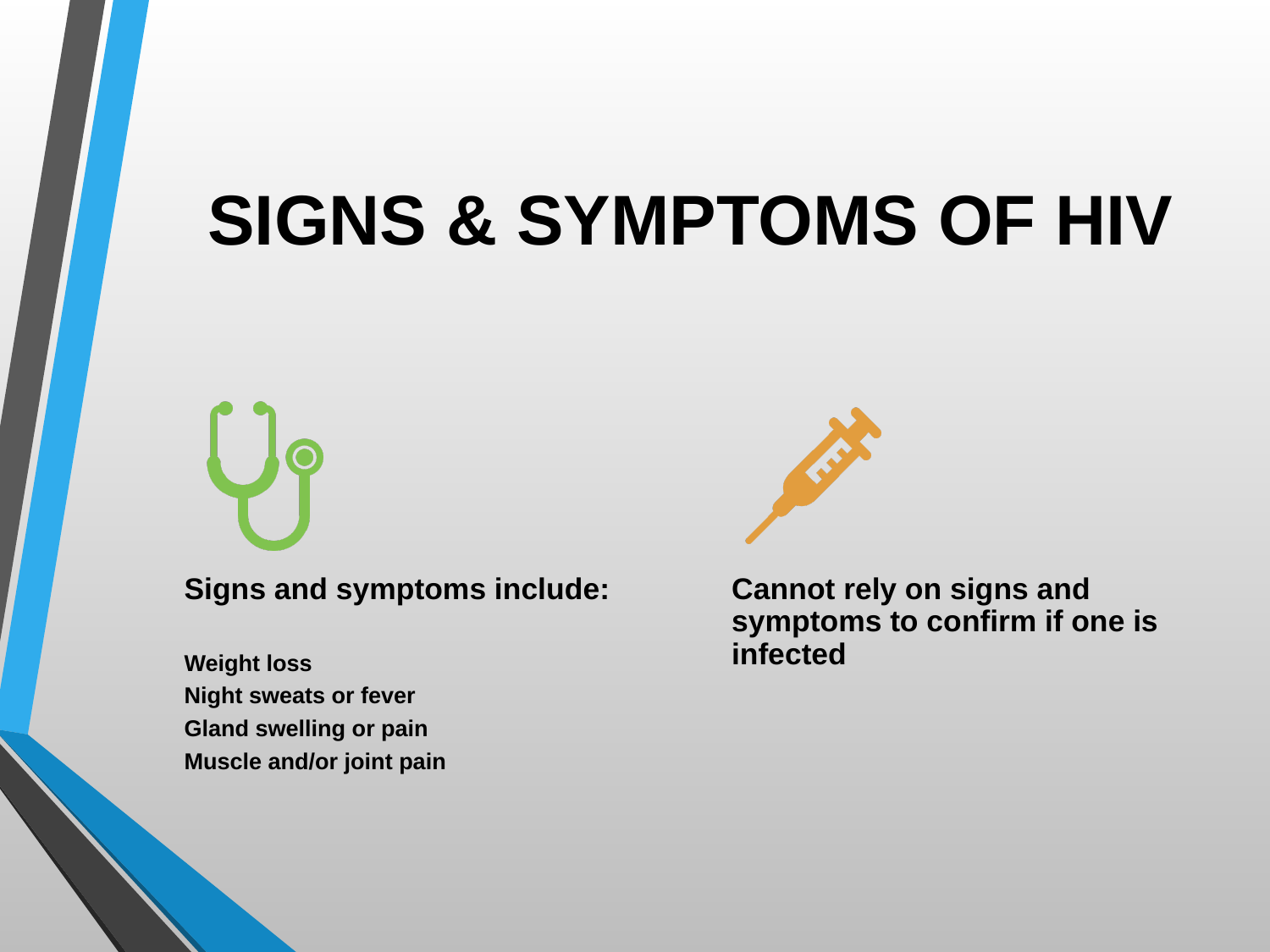

# SIGNS & SYMPTOMS OF HIV
Signs and symptoms include:
Weight loss
Night sweats or fever
Gland swelling or pain
Muscle and/or joint pain
Cannot rely on signs and symptoms to confirm if one is infected